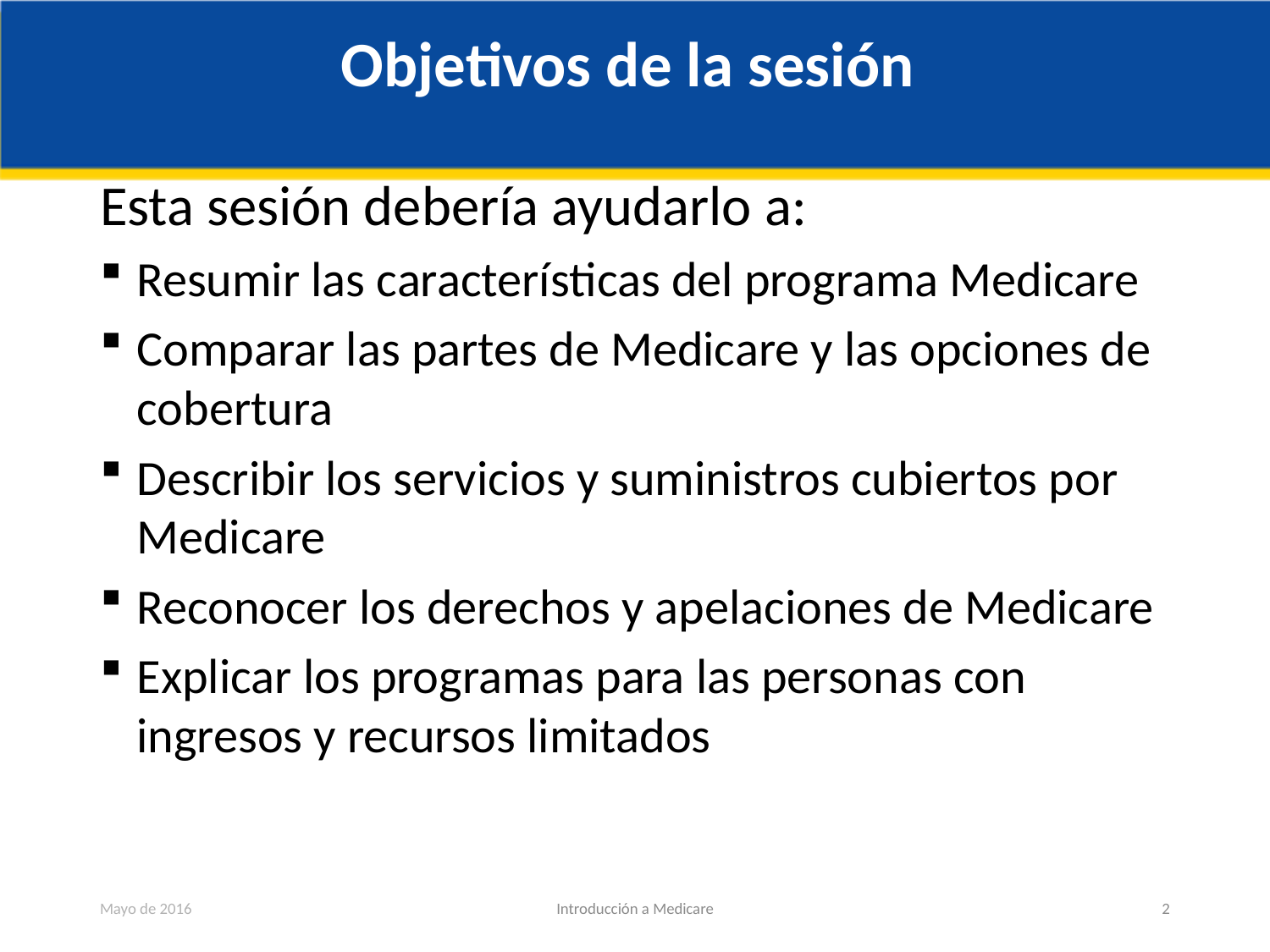

# Objetivos de la sesión
Esta sesión debería ayudarlo a:
Resumir las características del programa Medicare
Comparar las partes de Medicare y las opciones de cobertura
Describir los servicios y suministros cubiertos por Medicare
Reconocer los derechos y apelaciones de Medicare
Explicar los programas para las personas con ingresos y recursos limitados
Mayo de 2016
Introducción a Medicare
2